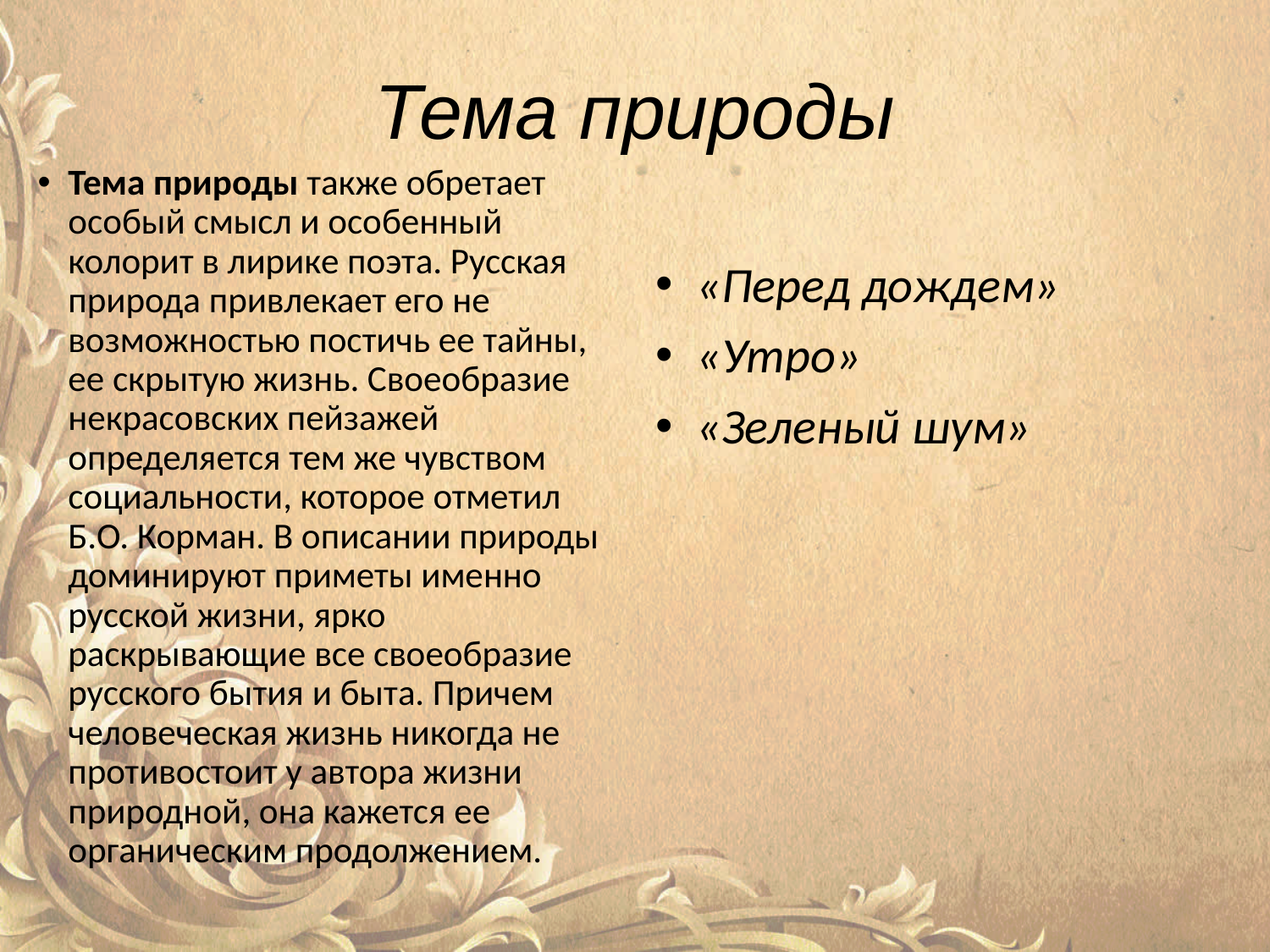

# Тема природы
Тема природы также обретает особый смысл и особенный колорит в лирике поэта. Русская природа привлекает его не возможностью постичь ее тайны, ее скрытую жизнь. Своеобразие некрасовских пейзажей определяется тем же чувством социальности, которое отметил Б.О. Корман. В описании природы доминируют приметы именно русской жизни, ярко раскрывающие все своеобразие русского бытия и быта. Причем человеческая жизнь никогда не противостоит у автора жизни природной, она кажется ее органическим продолжением.
«Перед дождем»
«Утро»
«Зеленый шум»